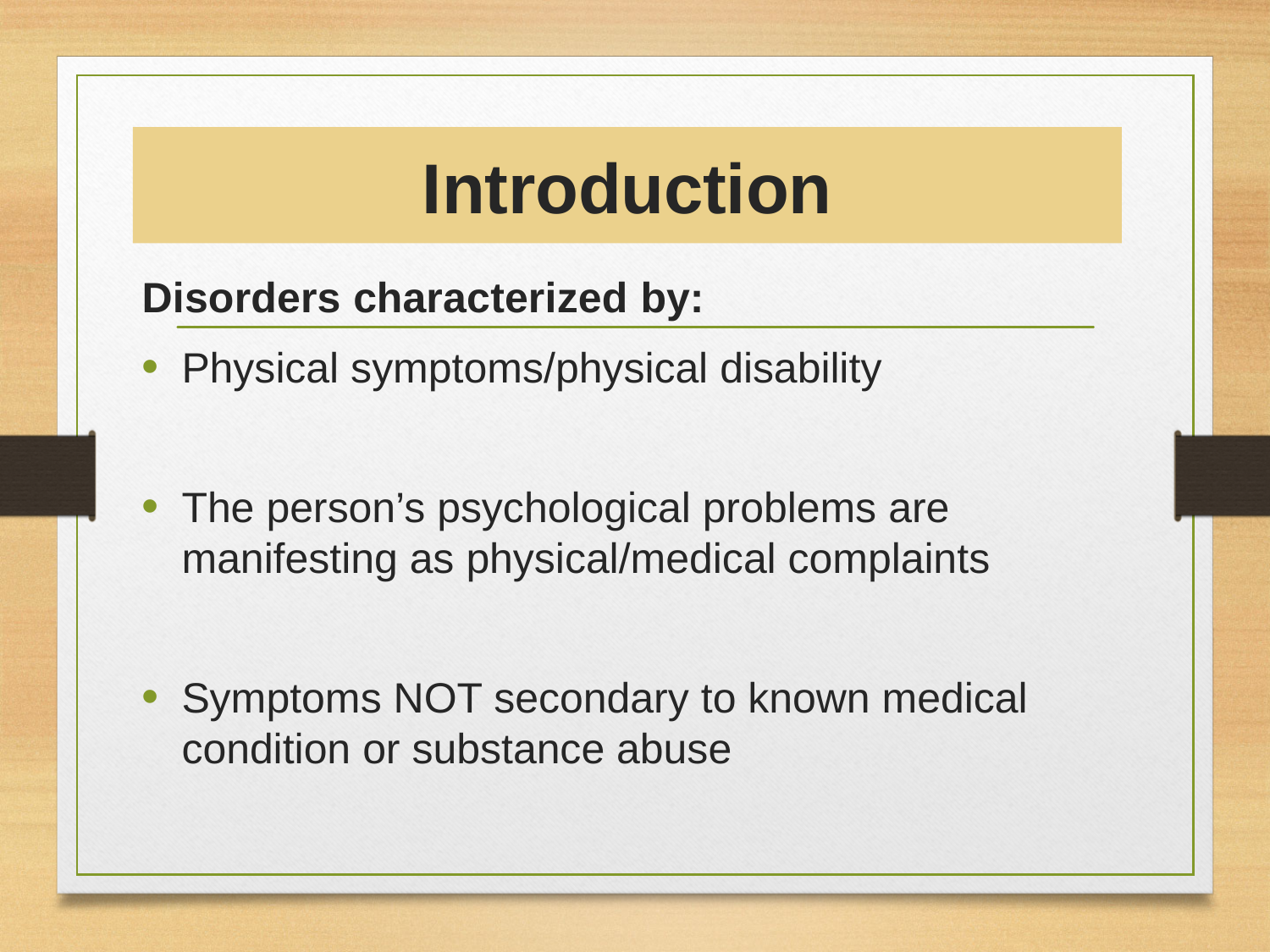

# Introduction
Disorders characterized by:
Physical symptoms/physical disability

The person’s psychological problems are manifesting as physical/medical complaints

Symptoms NOT secondary to known medical condition or substance abuse